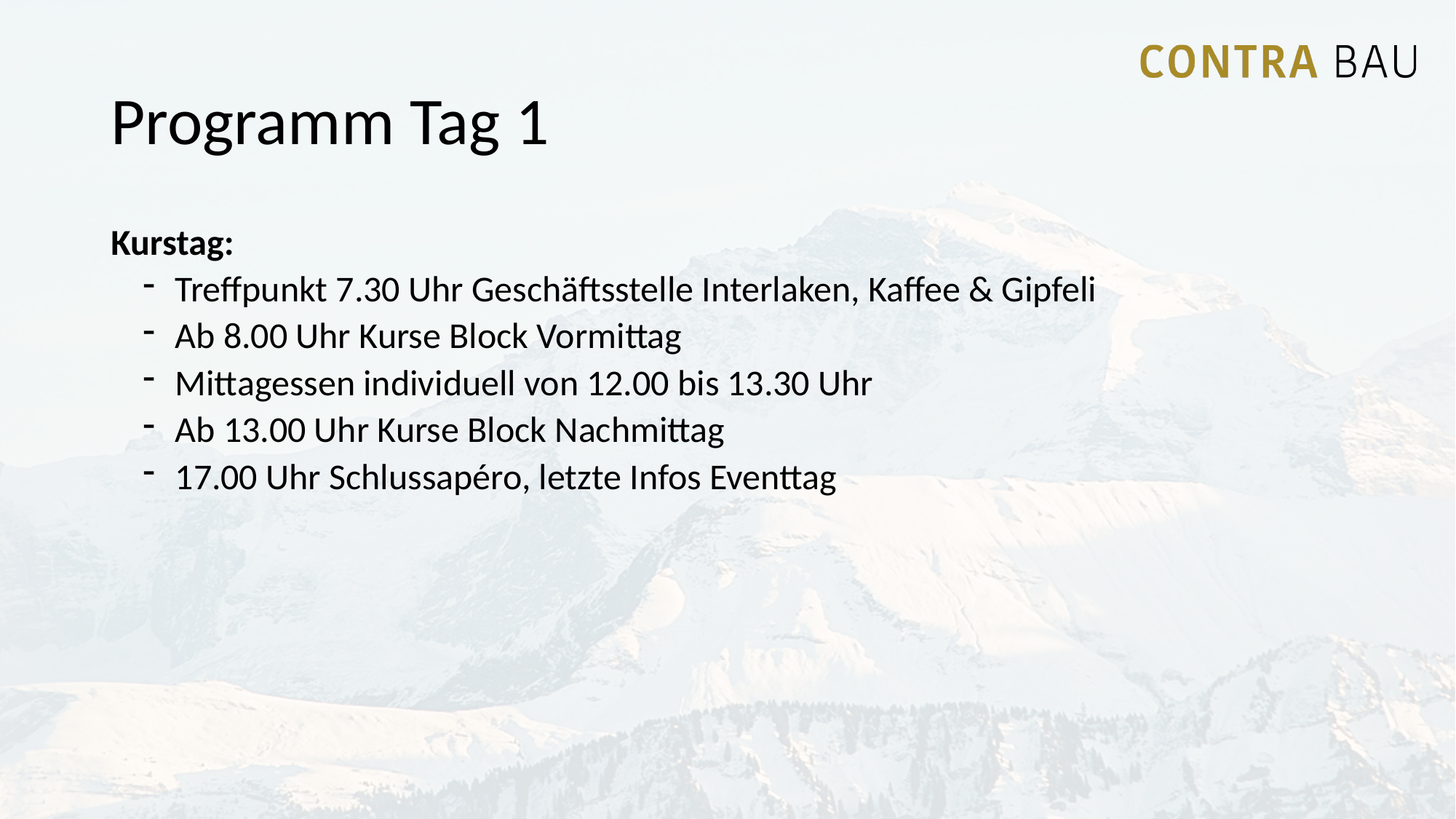

# Programm Tag 1
Kurstag:
Treffpunkt 7.30 Uhr Geschäftsstelle Interlaken, Kaffee & Gipfeli
Ab 8.00 Uhr Kurse Block Vormittag
Mittagessen individuell von 12.00 bis 13.30 Uhr
Ab 13.00 Uhr Kurse Block Nachmittag
17.00 Uhr Schlussapéro, letzte Infos Eventtag